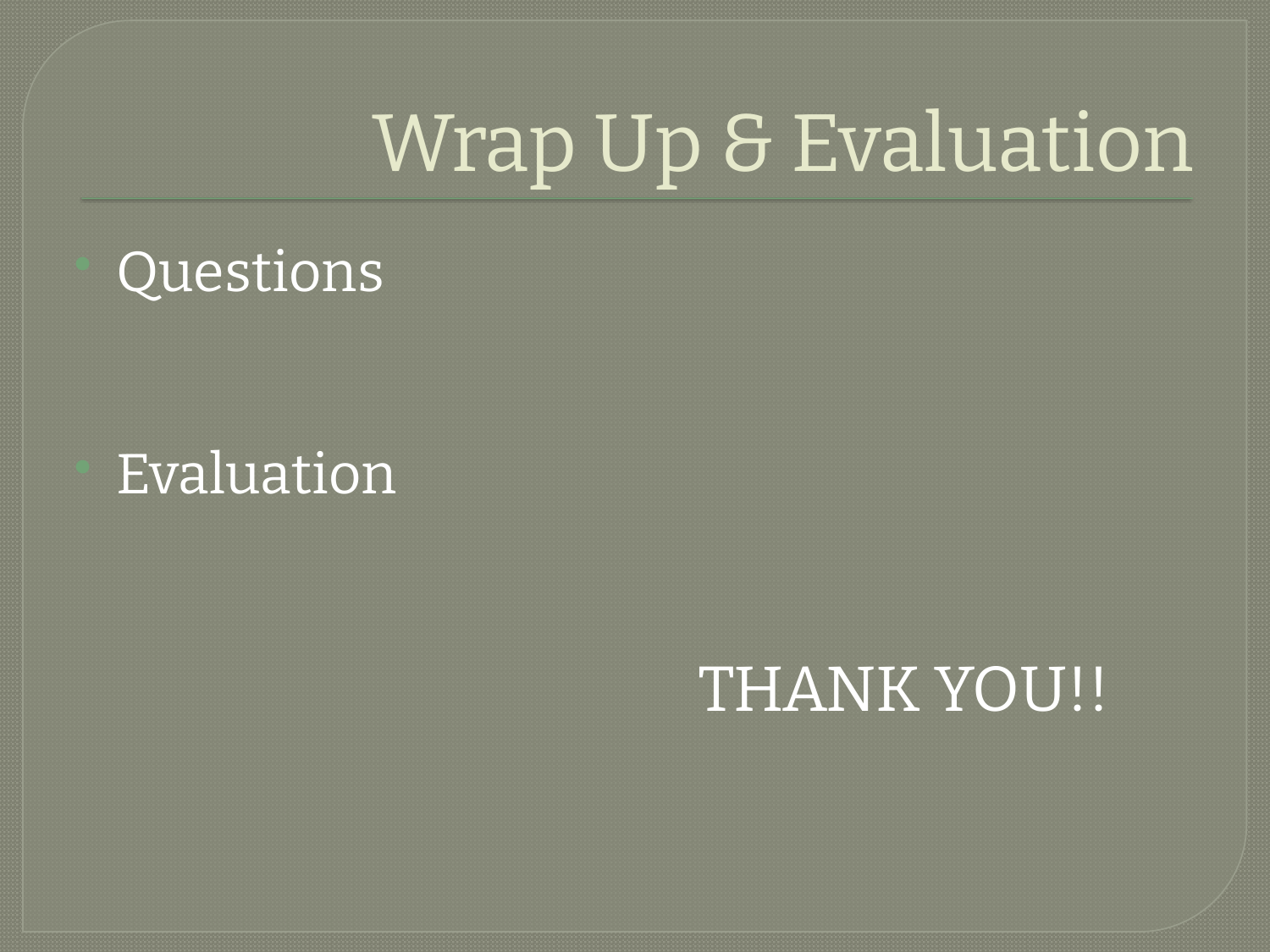

# Wrap Up & Evaluation
Questions

Evaluation

		                            THANK YOU!!